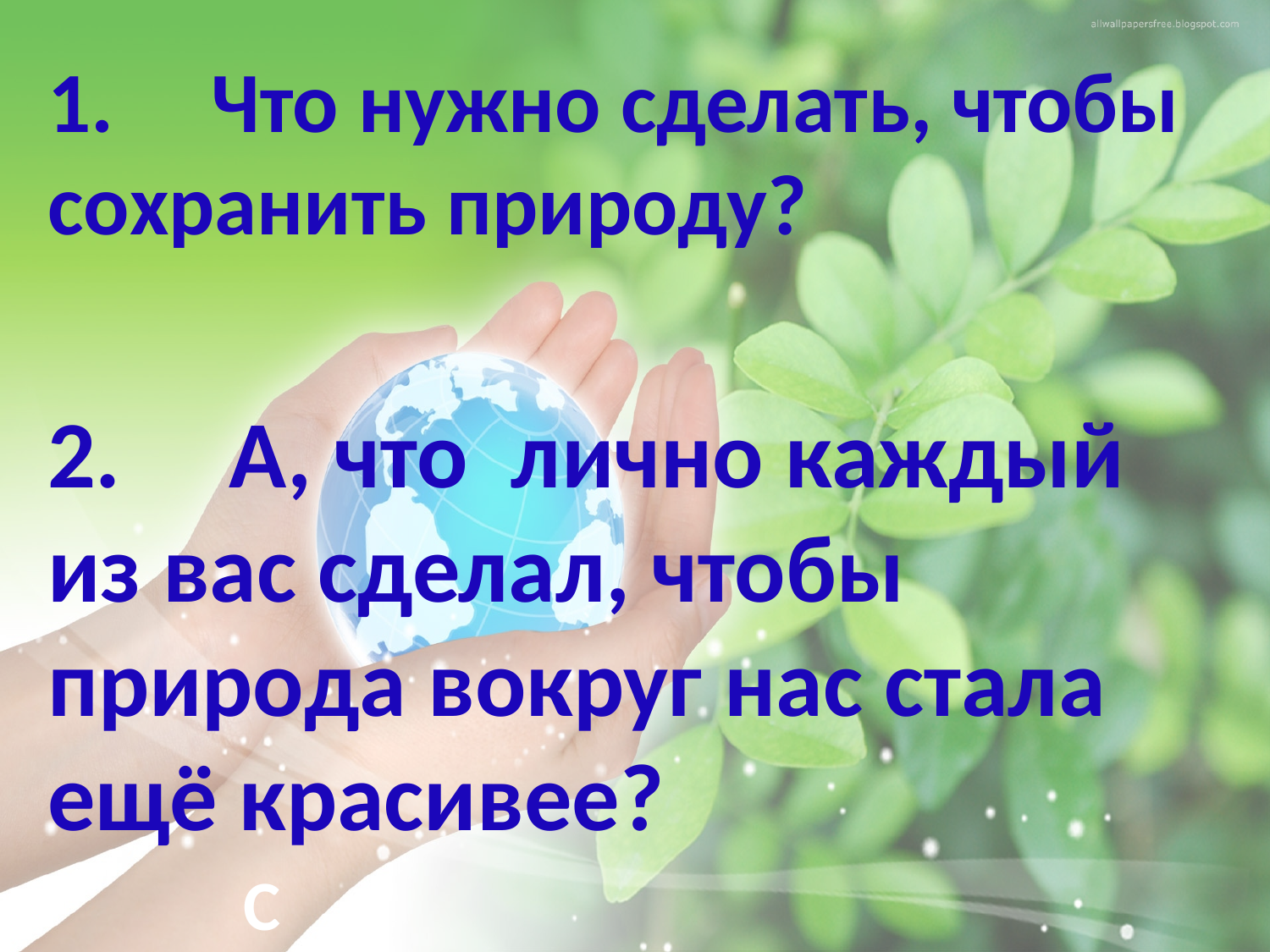

# 1.     Что нужно сделать, чтобы сохранить природу?
2.     А, что  лично каждый из вас сделал, чтобы природа вокруг нас стала ещё красивее?
 С